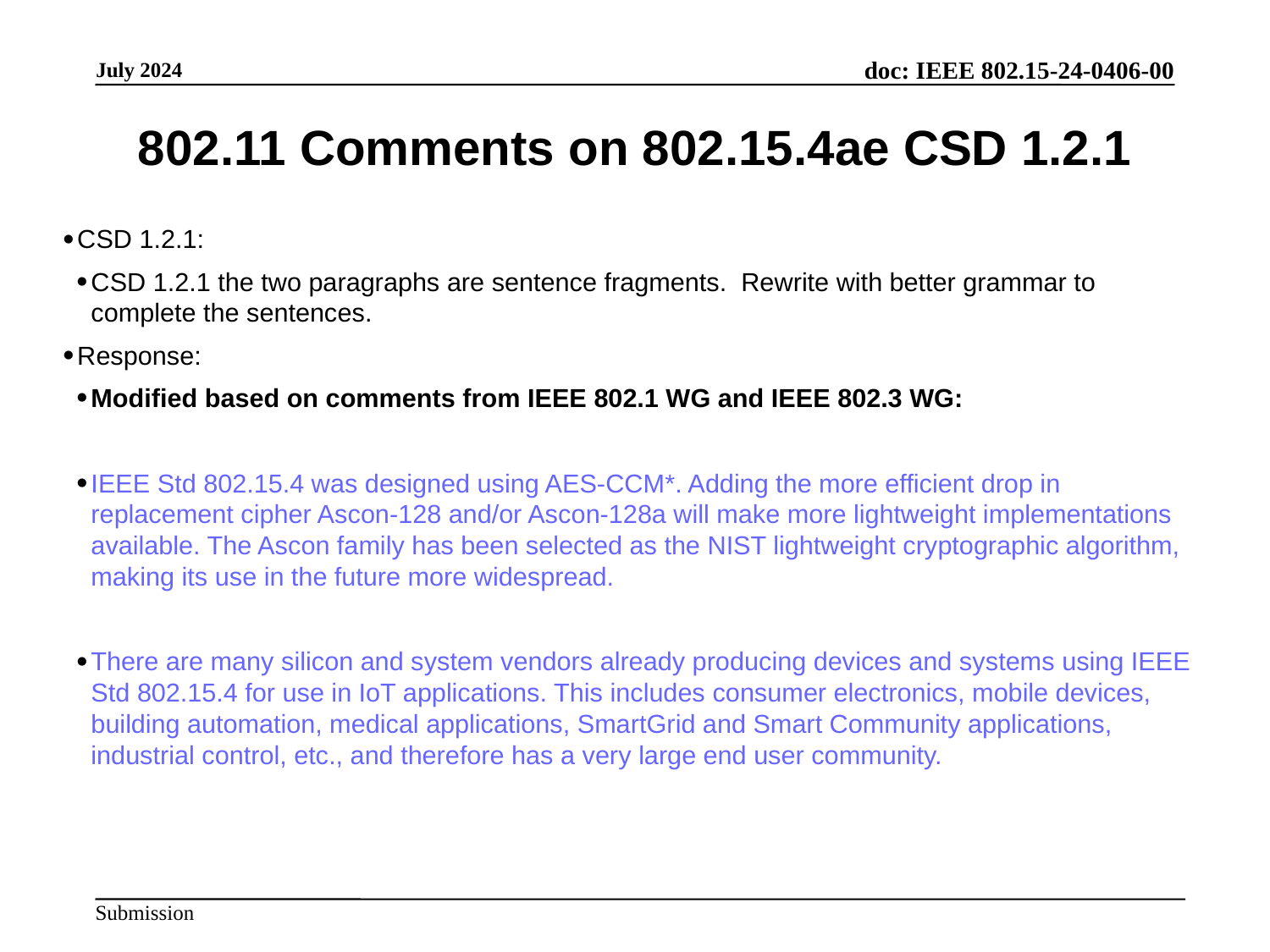

802.11 Comments on 802.15.4ae CSD 1.2.1
CSD 1.2.1:
CSD 1.2.1 the two paragraphs are sentence fragments.  Rewrite with better grammar to complete the sentences.
Response:
Modified based on comments from IEEE 802.1 WG and IEEE 802.3 WG:

IEEE Std 802.15.4 was designed using AES-CCM*. Adding the more efficient drop in replacement cipher Ascon-128 and/or Ascon-128a will make more lightweight implementations available. The Ascon family has been selected as the NIST lightweight cryptographic algorithm, making its use in the future more widespread.

There are many silicon and system vendors already producing devices and systems using IEEE Std 802.15.4 for use in IoT applications. This includes consumer electronics, mobile devices, building automation, medical applications, SmartGrid and Smart Community applications, industrial control, etc., and therefore has a very large end user community.